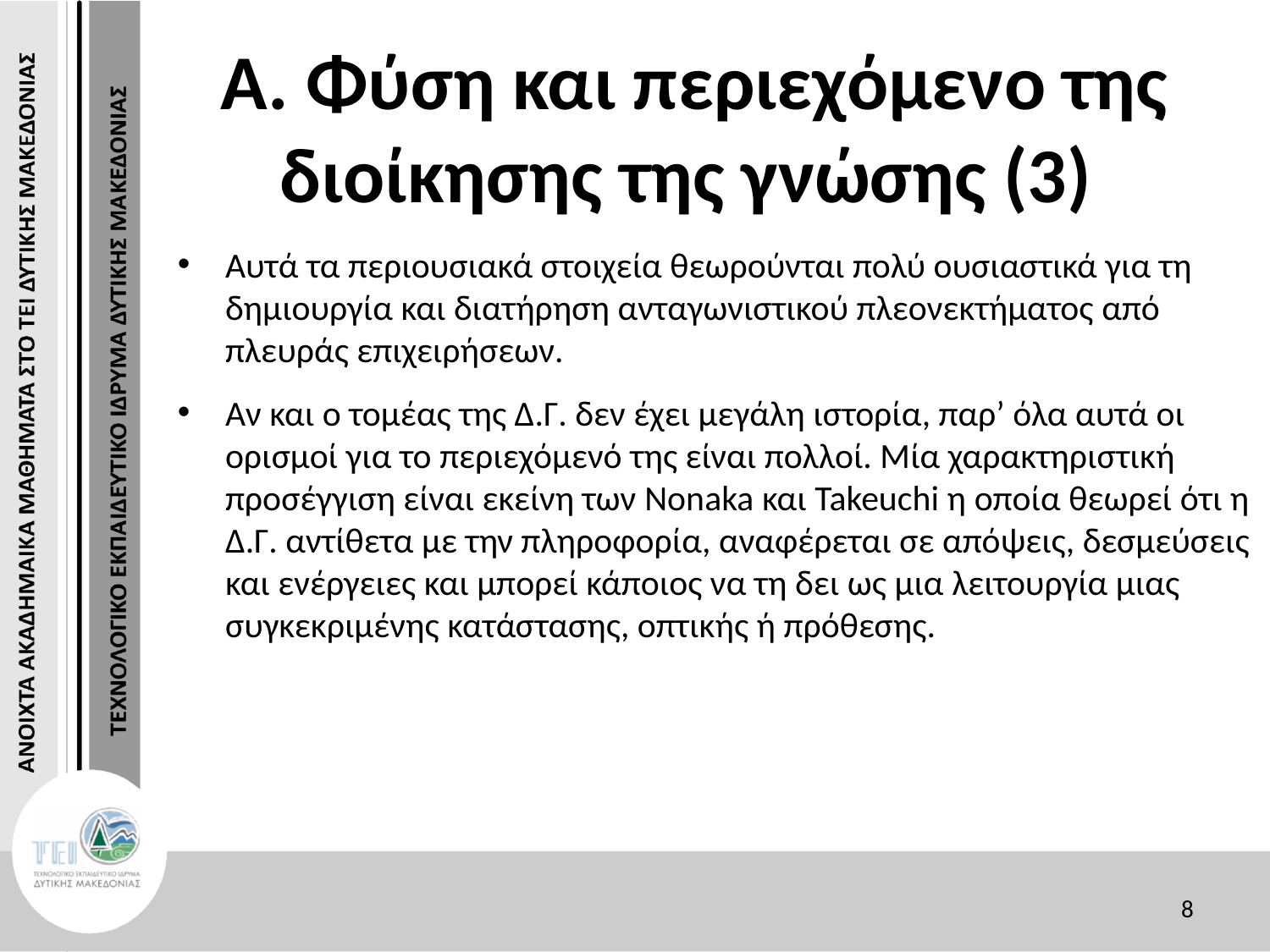

# Α. Φύση και περιεχόμενο της διοίκησης της γνώσης (3)
Αυτά τα περιουσιακά στοιχεία θεωρούνται πολύ ουσιαστικά για τη δημιουργία και διατήρηση ανταγωνιστικού πλεονεκτήματος από πλευράς επιχειρήσεων.
Αν και ο τομέας της Δ.Γ. δεν έχει μεγάλη ιστορία, παρ’ όλα αυτά οι ορισμοί για το περιεχόμενό της είναι πολλοί. Μία χαρακτηριστική προσέγγιση είναι εκείνη των Nonaka και Takeuchi η οποία θεωρεί ότι η Δ.Γ. αντίθετα με την πληροφορία, αναφέρεται σε απόψεις, δεσμεύσεις και ενέργειες και μπορεί κάποιος να τη δει ως μια λειτουργία μιας συγκεκριμένης κατάστασης, οπτικής ή πρόθεσης.
8